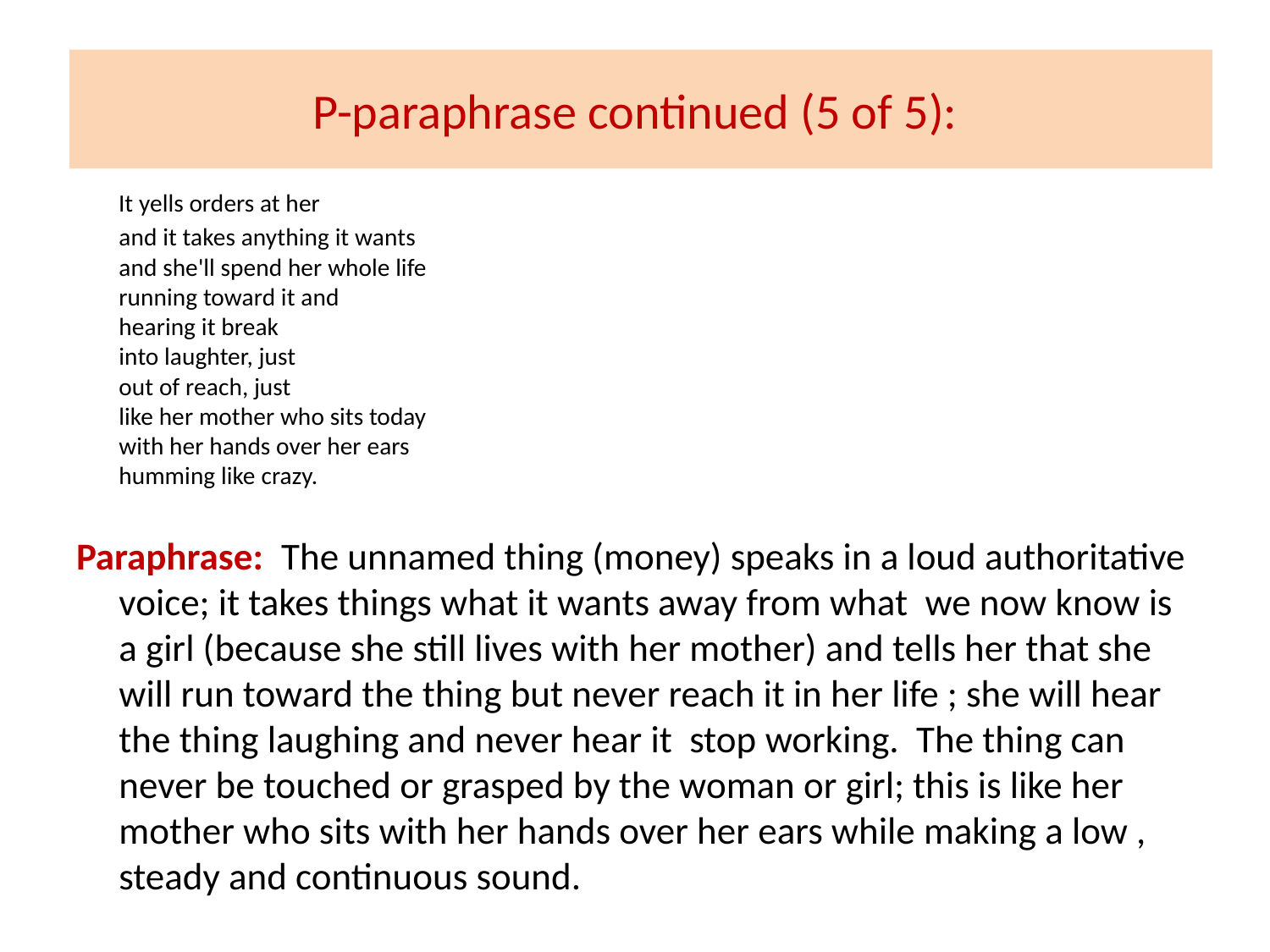

# P-paraphrase continued (5 of 5):
    It yells orders at her
and it takes anything it wants
and she'll spend her whole life
running toward it and
hearing it break
into laughter, just
out of reach, just
like her mother who sits today
with her hands over her ears
humming like crazy.

Paraphrase:  The unnamed thing (money) speaks in a loud authoritative voice; it takes things what it wants away from what  we now know is  a girl (because she still lives with her mother) and tells her that she will run toward the thing but never reach it in her life ; she will hear the thing laughing and never hear it  stop working.  The thing can never be touched or grasped by the woman or girl; this is like her mother who sits with her hands over her ears while making a low , steady and continuous sound.